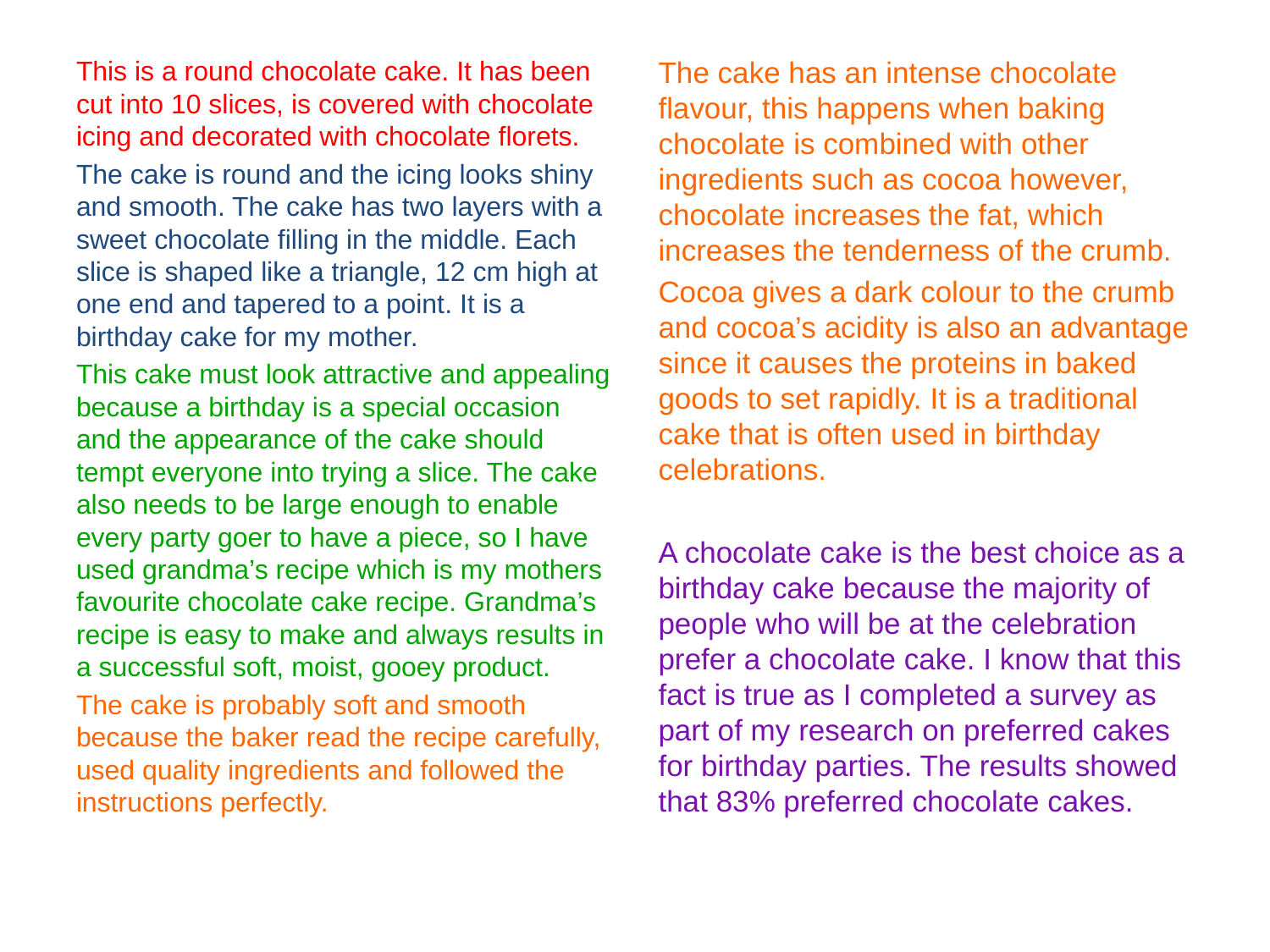

This is a round chocolate cake. It has been cut into 10 slices, is covered with chocolate icing and decorated with chocolate florets.
The cake is round and the icing looks shiny and smooth. The cake has two layers with a sweet chocolate filling in the middle. Each slice is shaped like a triangle, 12 cm high at one end and tapered to a point. It is a birthday cake for my mother.
This cake must look attractive and appealing because a birthday is a special occasion and the appearance of the cake should tempt everyone into trying a slice. The cake also needs to be large enough to enable every party goer to have a piece, so I have used grandma’s recipe which is my mothers favourite chocolate cake recipe. Grandma’s recipe is easy to make and always results in a successful soft, moist, gooey product.
The cake is probably soft and smooth because the baker read the recipe carefully, used quality ingredients and followed the instructions perfectly.

The cake has an intense chocolate flavour, this happens when baking chocolate is combined with other ingredients such as cocoa however, chocolate increases the fat, which increases the tenderness of the crumb.
Cocoa gives a dark colour to the crumb and cocoa’s acidity is also an advantage since it causes the proteins in baked goods to set rapidly. It is a traditional cake that is often used in birthday celebrations.

A chocolate cake is the best choice as a birthday cake because the majority of people who will be at the celebration prefer a chocolate cake. I know that this fact is true as I completed a survey as part of my research on preferred cakes for birthday parties. The results showed that 83% preferred chocolate cakes.